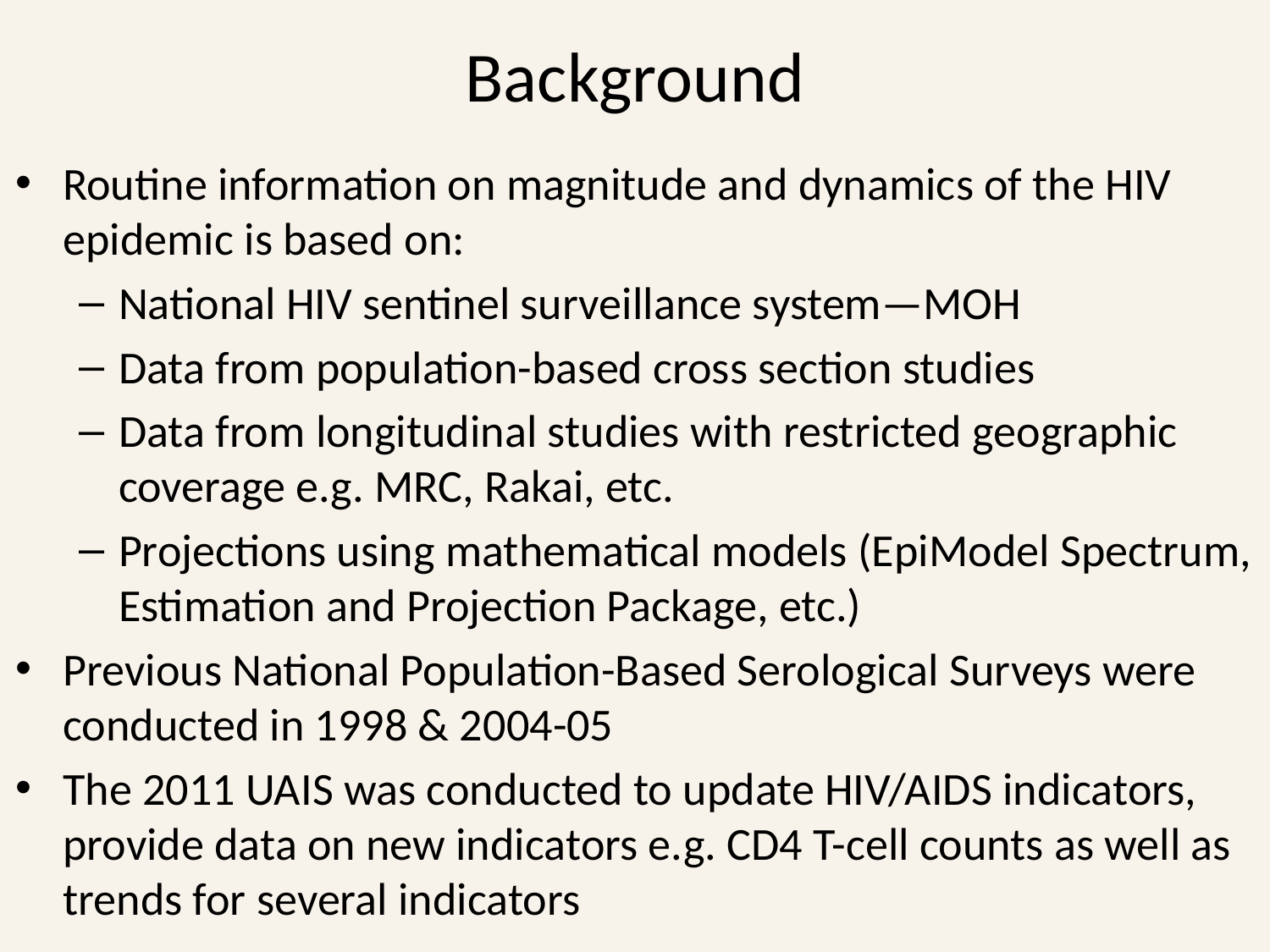

# Background
Routine information on magnitude and dynamics of the HIV epidemic is based on:
National HIV sentinel surveillance system—MOH
Data from population-based cross section studies
Data from longitudinal studies with restricted geographic coverage e.g. MRC, Rakai, etc.
Projections using mathematical models (EpiModel Spectrum, Estimation and Projection Package, etc.)
Previous National Population-Based Serological Surveys were conducted in 1998 & 2004-05
The 2011 UAIS was conducted to update HIV/AIDS indicators, provide data on new indicators e.g. CD4 T-cell counts as well as trends for several indicators